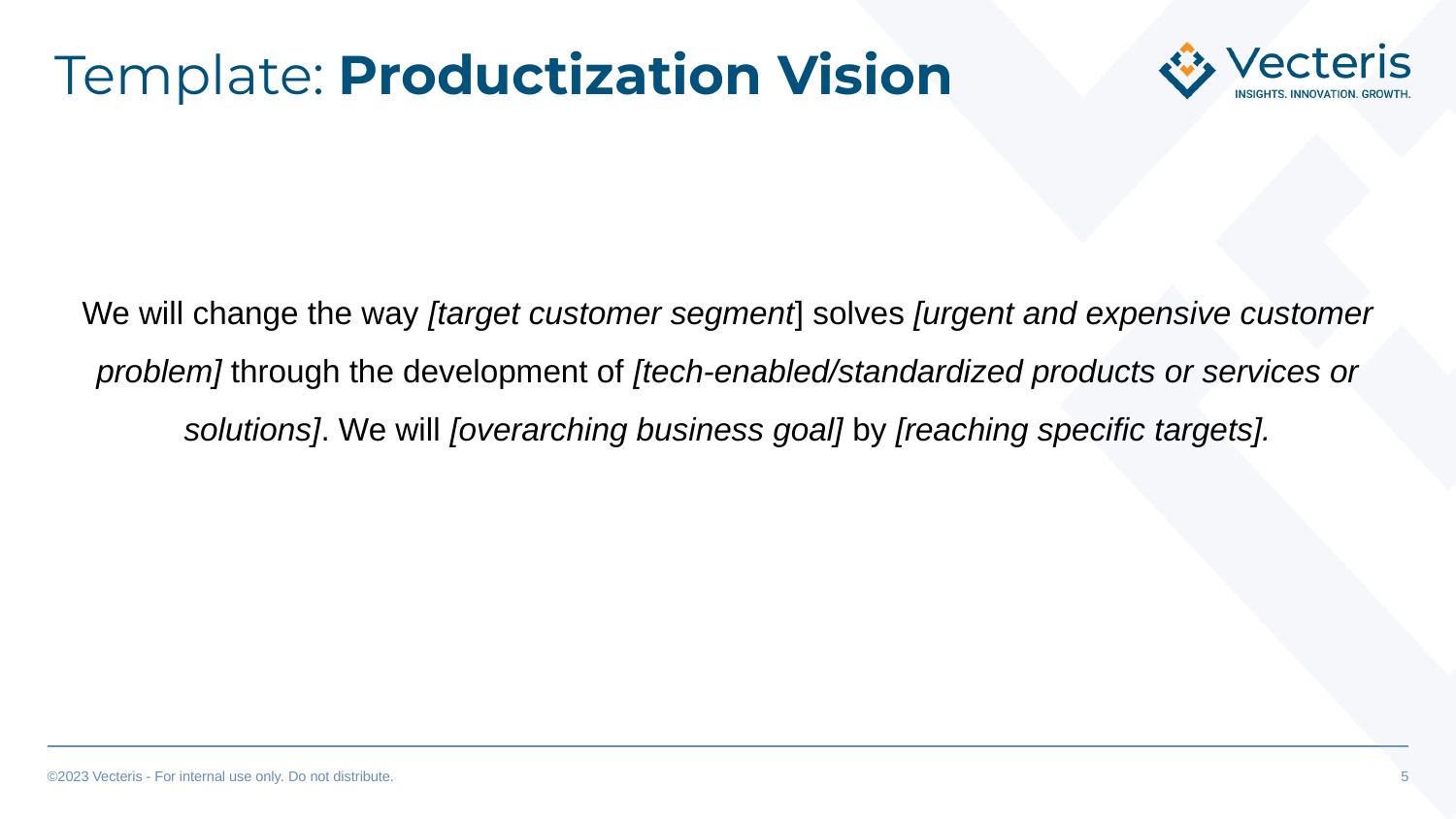

# Template: Productization Vision

We will change the way [target customer segment] solves [urgent and expensive customer problem] through the development of [tech-enabled/standardized products or services or solutions]. We will [overarching business goal] by [reaching specific targets].